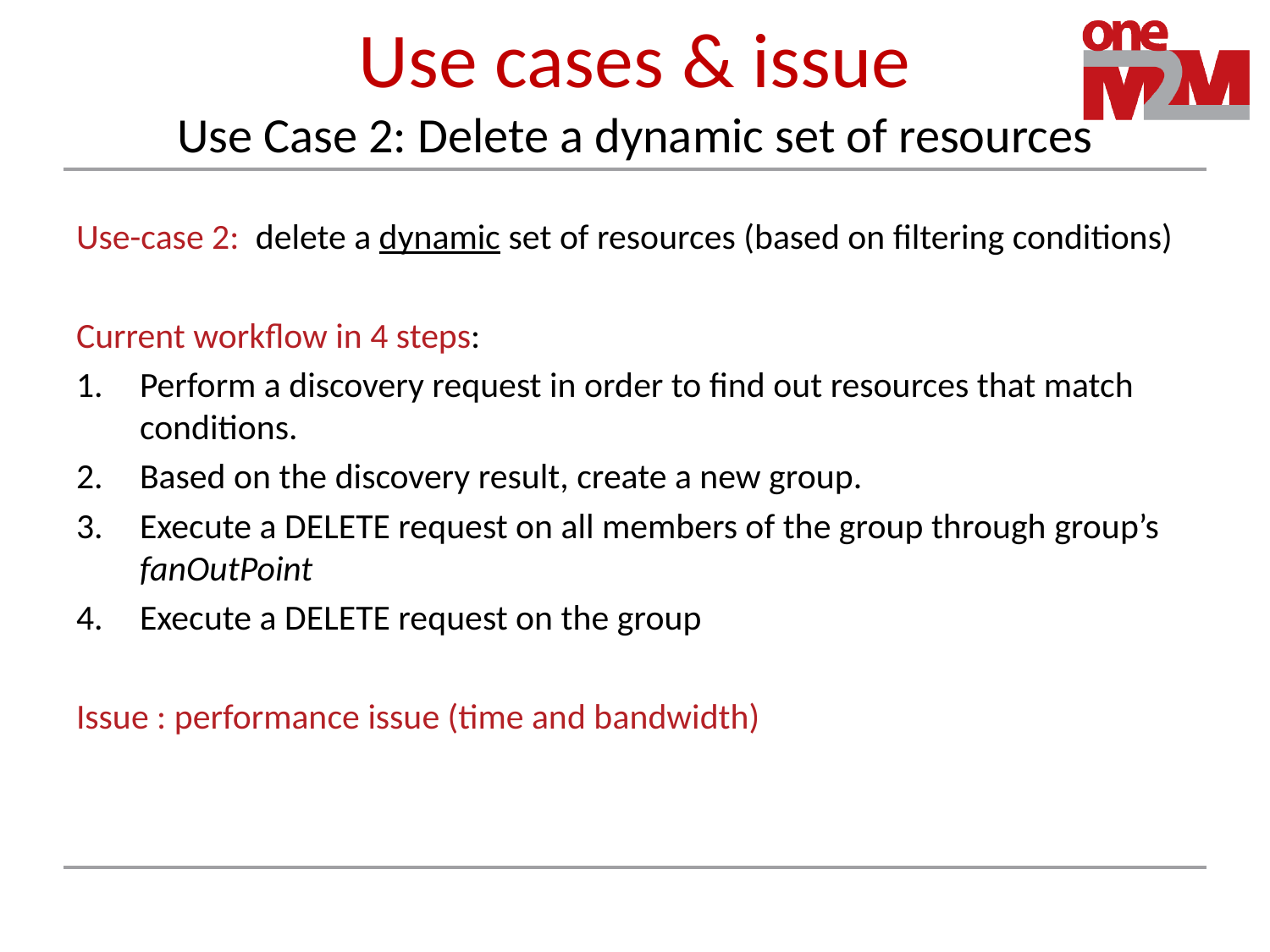

# Use cases & issue Use Case 2: Delete a dynamic set of resources
Use-case 2:  delete a dynamic set of resources (based on filtering conditions)

Current workflow in 4 steps:
Perform a discovery request in order to find out resources that match conditions.
Based on the discovery result, create a new group.
Execute a DELETE request on all members of the group through group’s fanOutPoint
Execute a DELETE request on the group

Issue : performance issue (time and bandwidth)